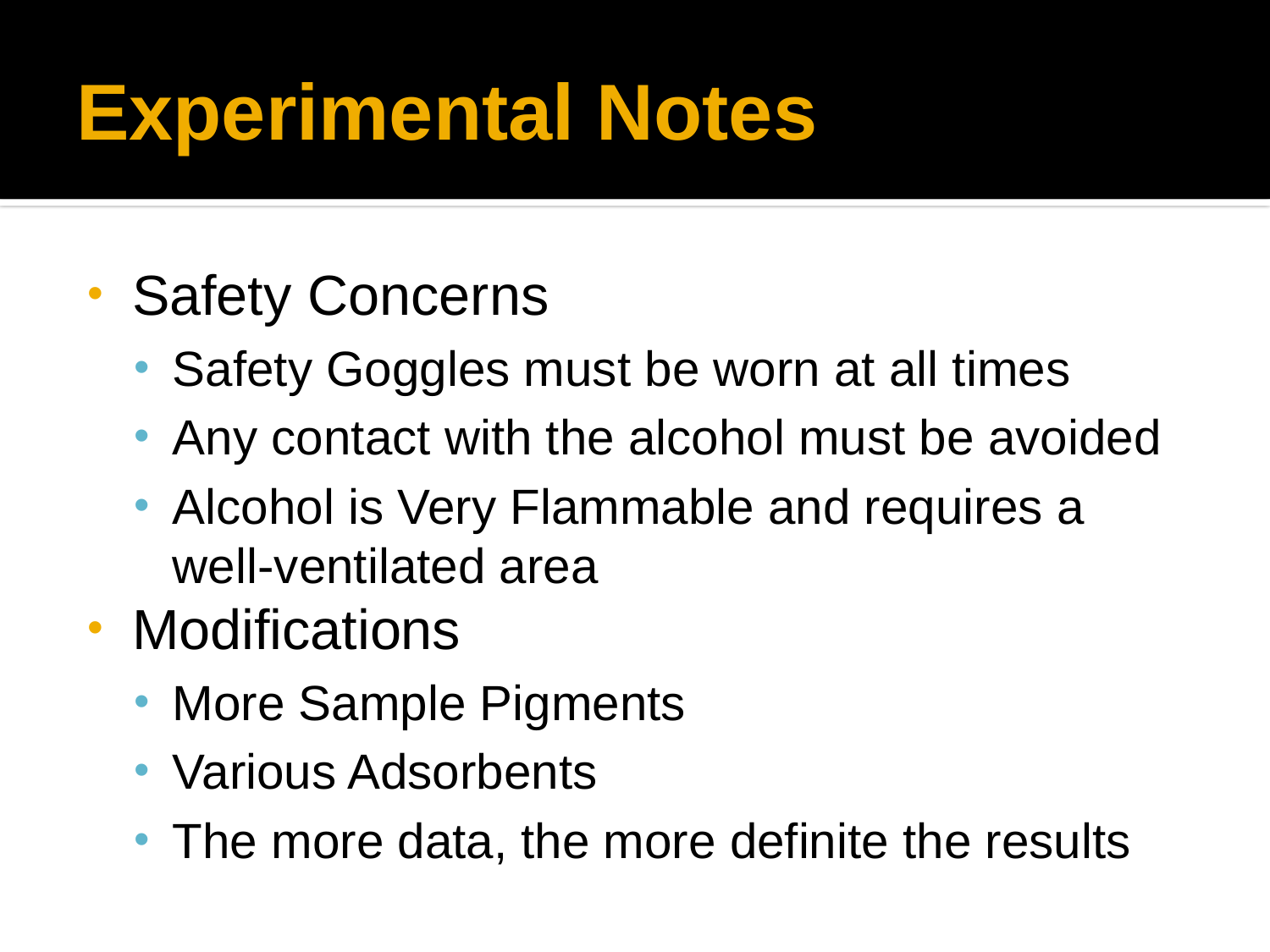

# Experimental Notes
Safety Concerns
Safety Goggles must be worn at all times
Any contact with the alcohol must be avoided
Alcohol is Very Flammable and requires a well-ventilated area
Modifications
More Sample Pigments
Various Adsorbents
The more data, the more definite the results